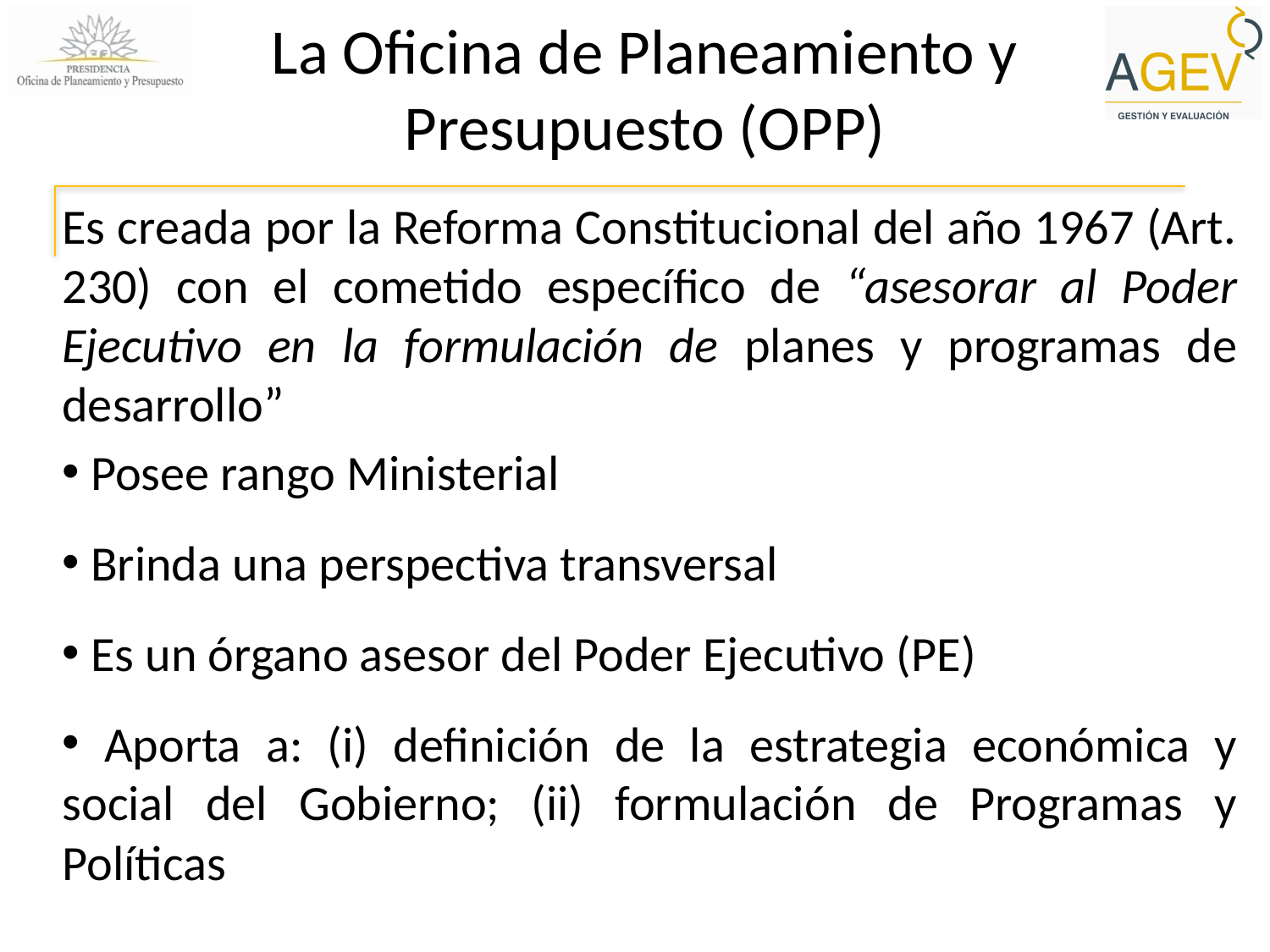

La Oficina de Planeamiento y Presupuesto (OPP)
Es creada por la Reforma Constitucional del año 1967 (Art. 230) con el cometido específico de “asesorar al Poder Ejecutivo en la formulación de planes y programas de desarrollo”
 Posee rango Ministerial
 Brinda una perspectiva transversal
 Es un órgano asesor del Poder Ejecutivo (PE)
 Aporta a: (i) definición de la estrategia económica y social del Gobierno; (ii) formulación de Programas y Políticas